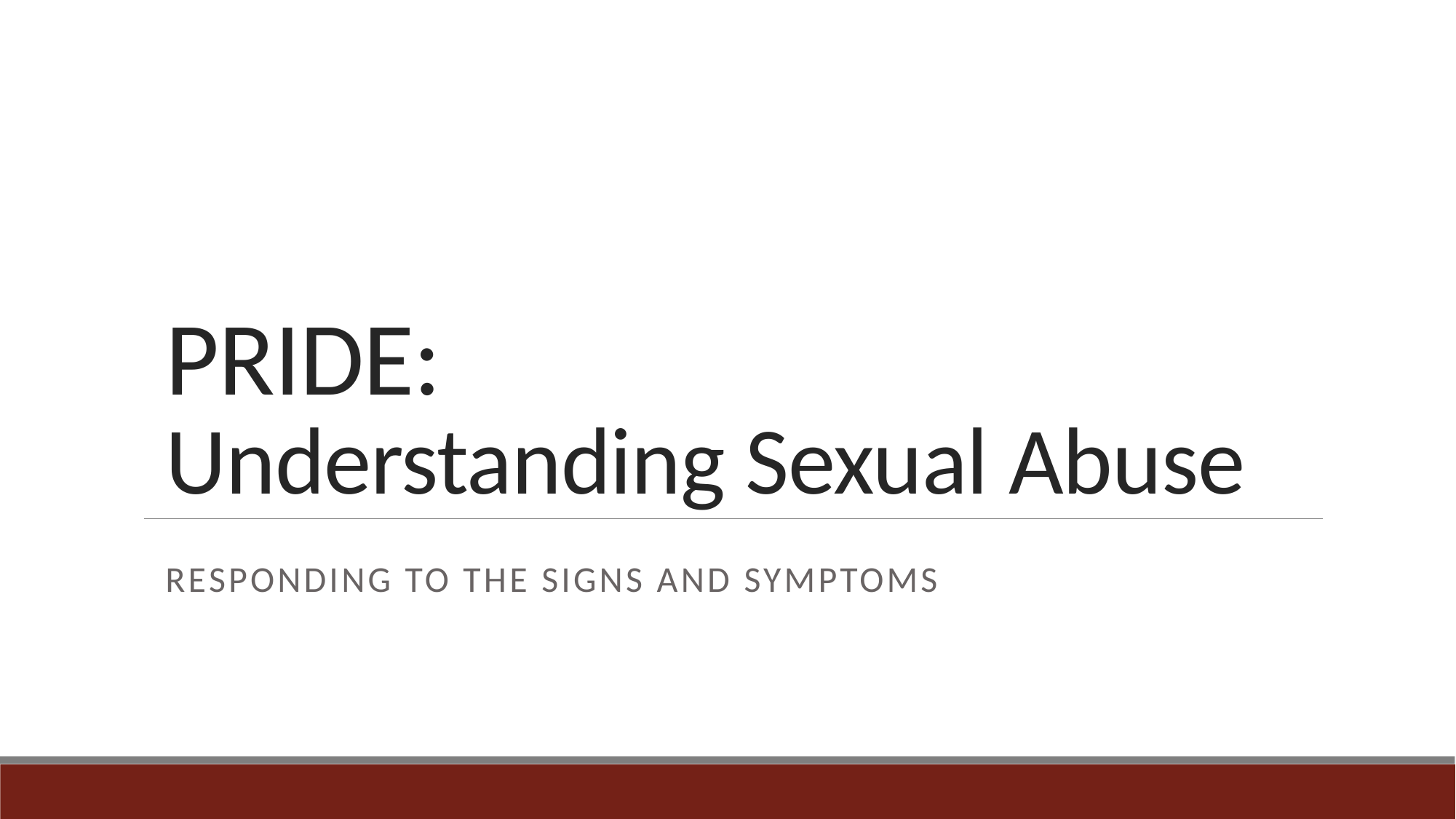

# PRIDE: Understanding Sexual Abuse
Responding to the Signs and Symptoms